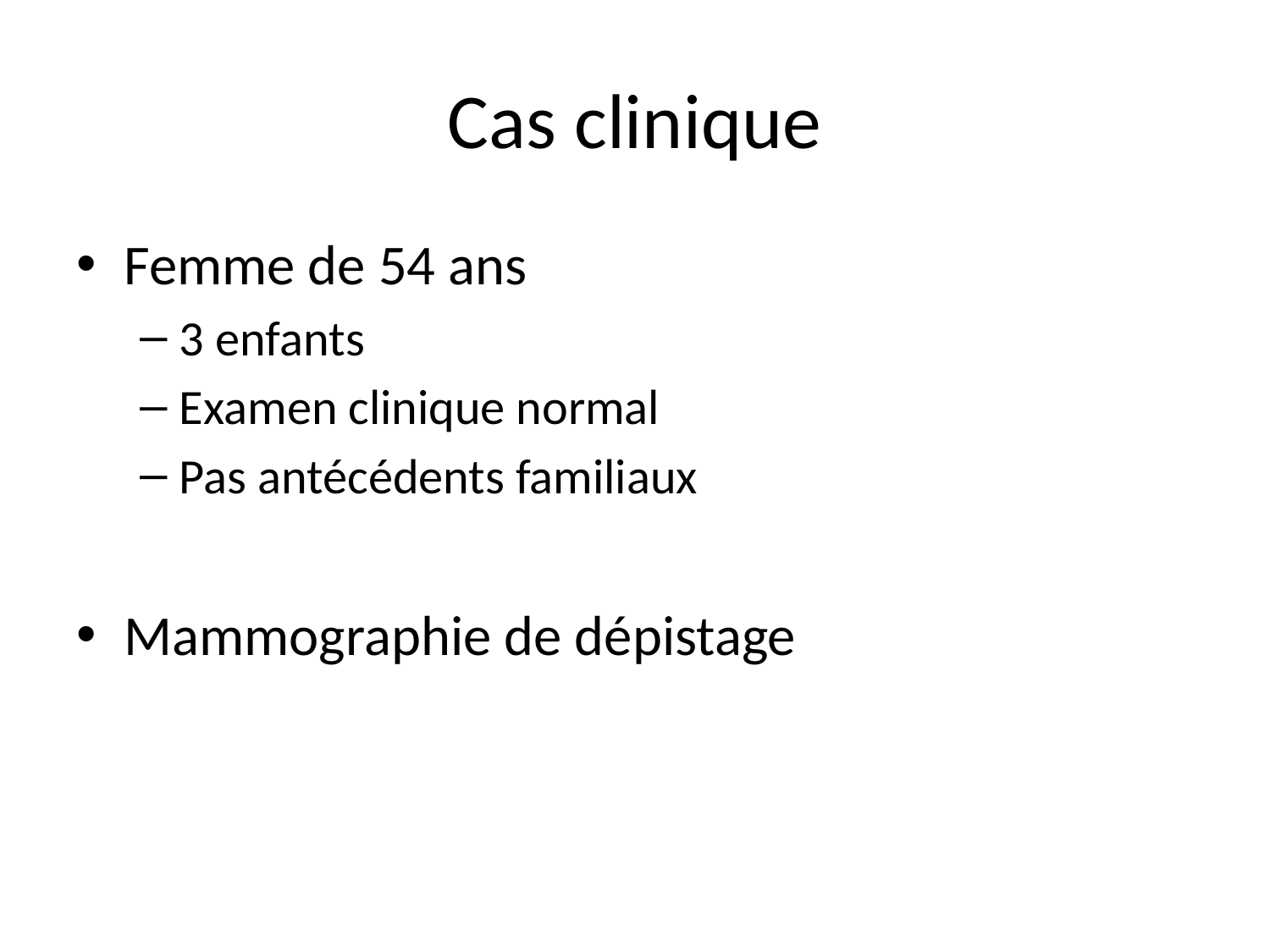

# Cas clinique
Femme de 54 ans
3 enfants
Examen clinique normal
Pas antécédents familiaux

Mammographie de dépistage